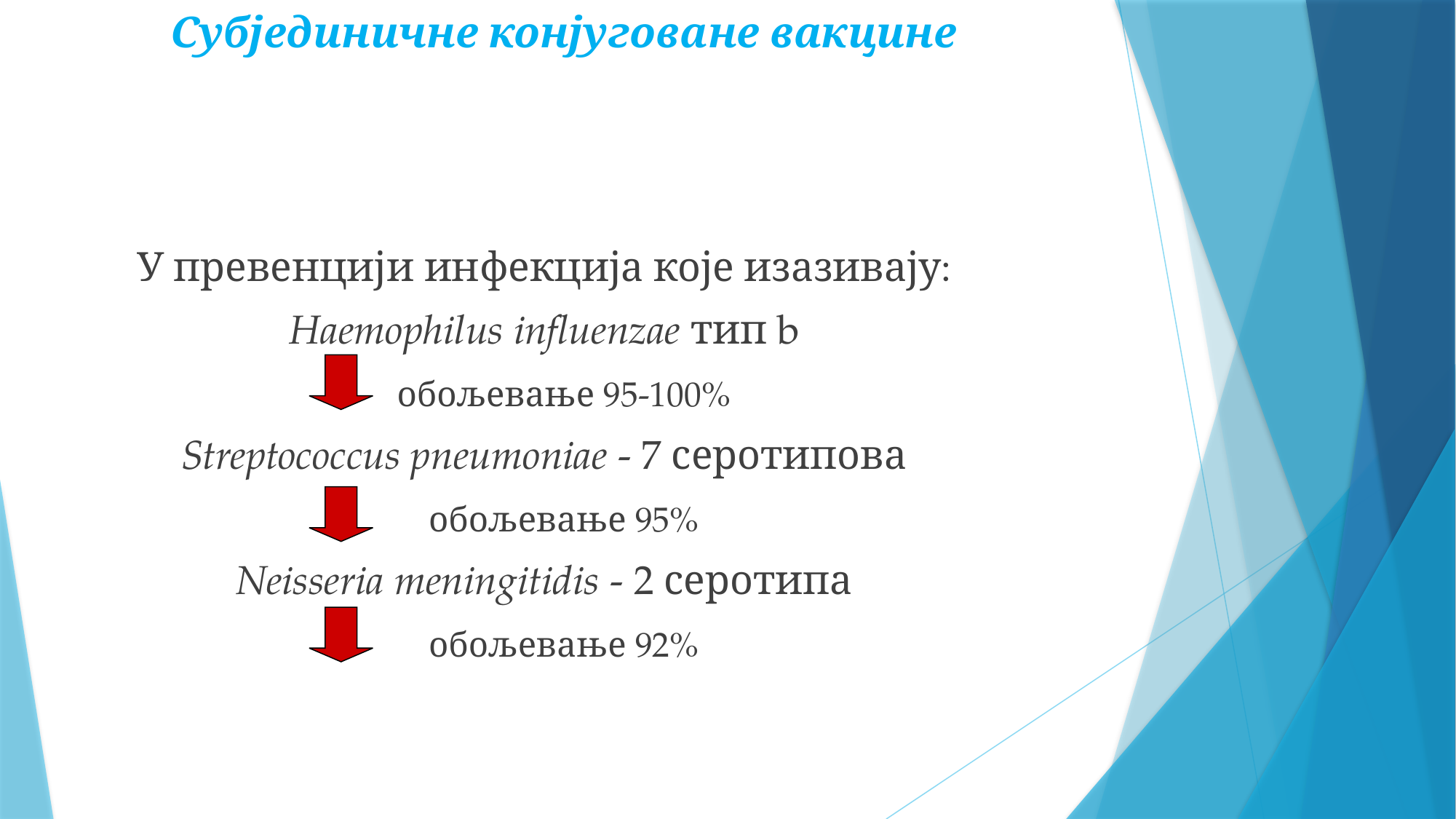

Субјединичне конјуговане вакцине
У превенцији инфекција које изазивају:
Haemophilus influenzae тип b
		обољевање 95-100%
Streptococcus pneumoniae - 7 серотипова
		обољевање 95%
Neisseria meningitidis - 2 серотипа
		обољевање 92%